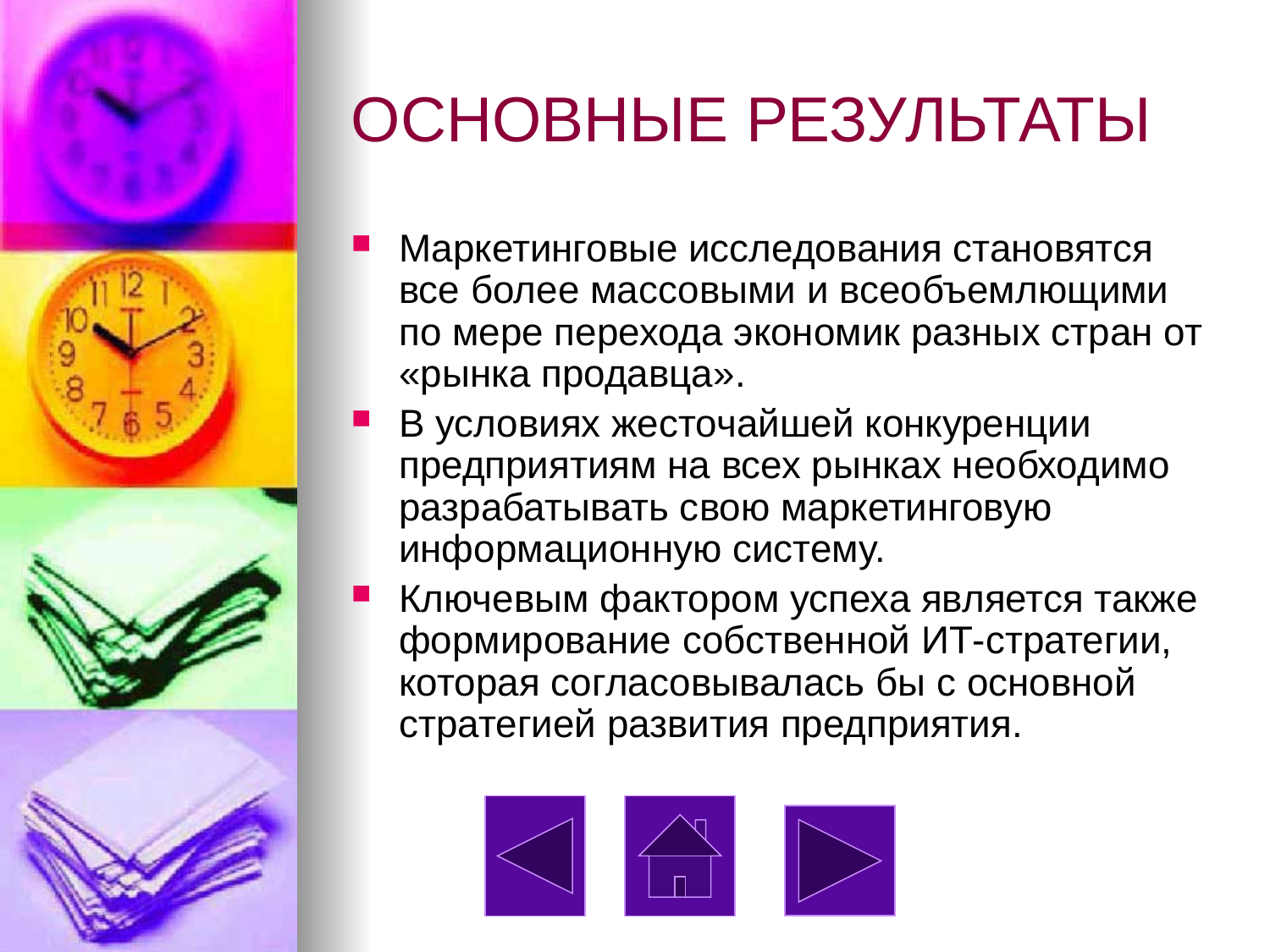

# ОСНОВНЫЕ РЕЗУЛЬТАТЫ
Маркетинговые исследования становятся все более массовыми и всеобъемлющими по мере перехода экономик разных стран от «рынка продавца».
В условиях жесточайшей конкуренции предприятиям на всех рынках необходимо разрабатывать свою маркетинговую информационную систему.
Ключевым фактором успеха является также формирование собственной ИТ-стратегии, которая согласовывалась бы с основной стратегией развития предприятия.